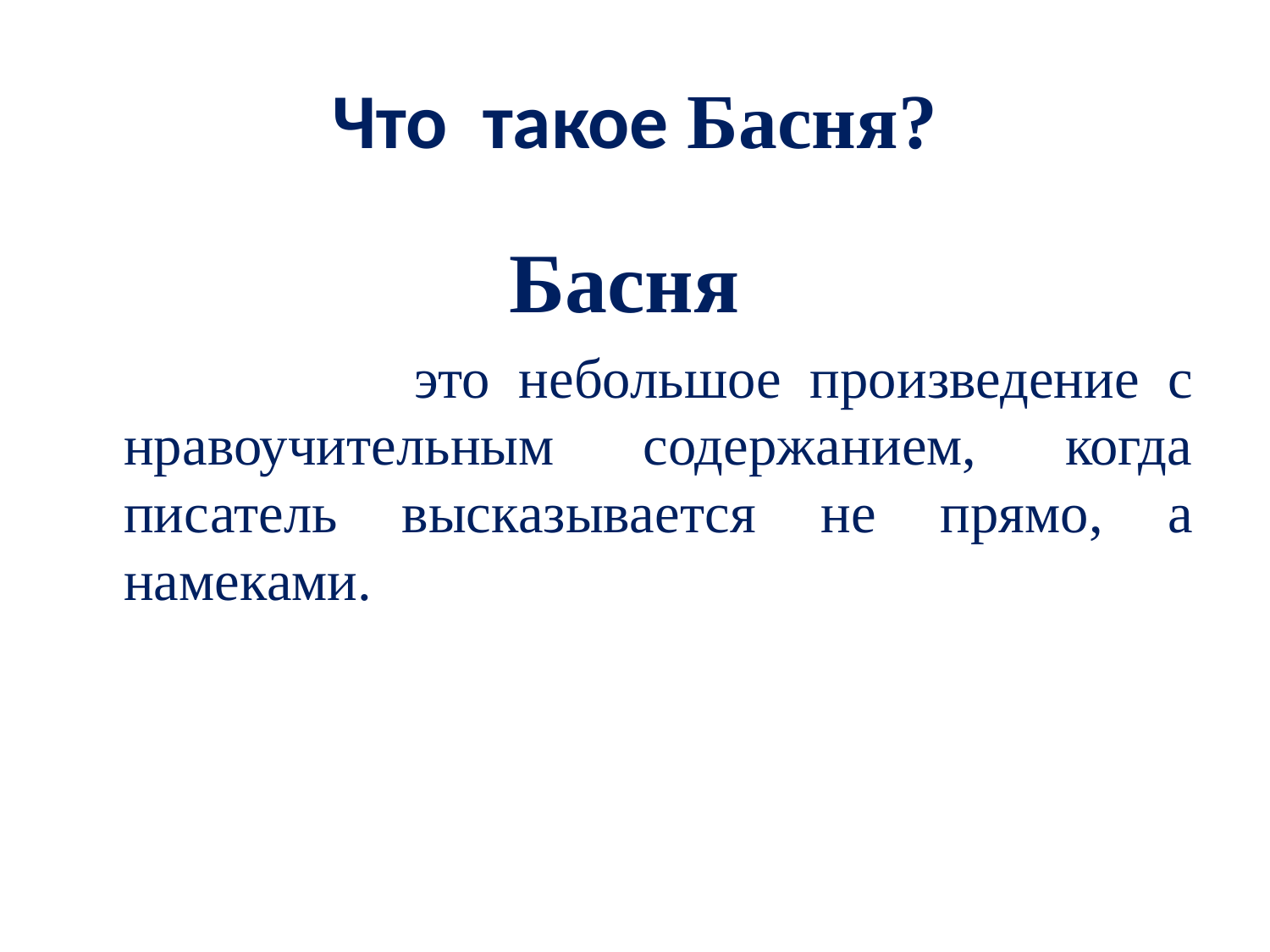

# Что  такое Басня?
Басня
            это небольшое произведение с нравоучительным содержанием, когда писатель высказывается не прямо, а намеками.